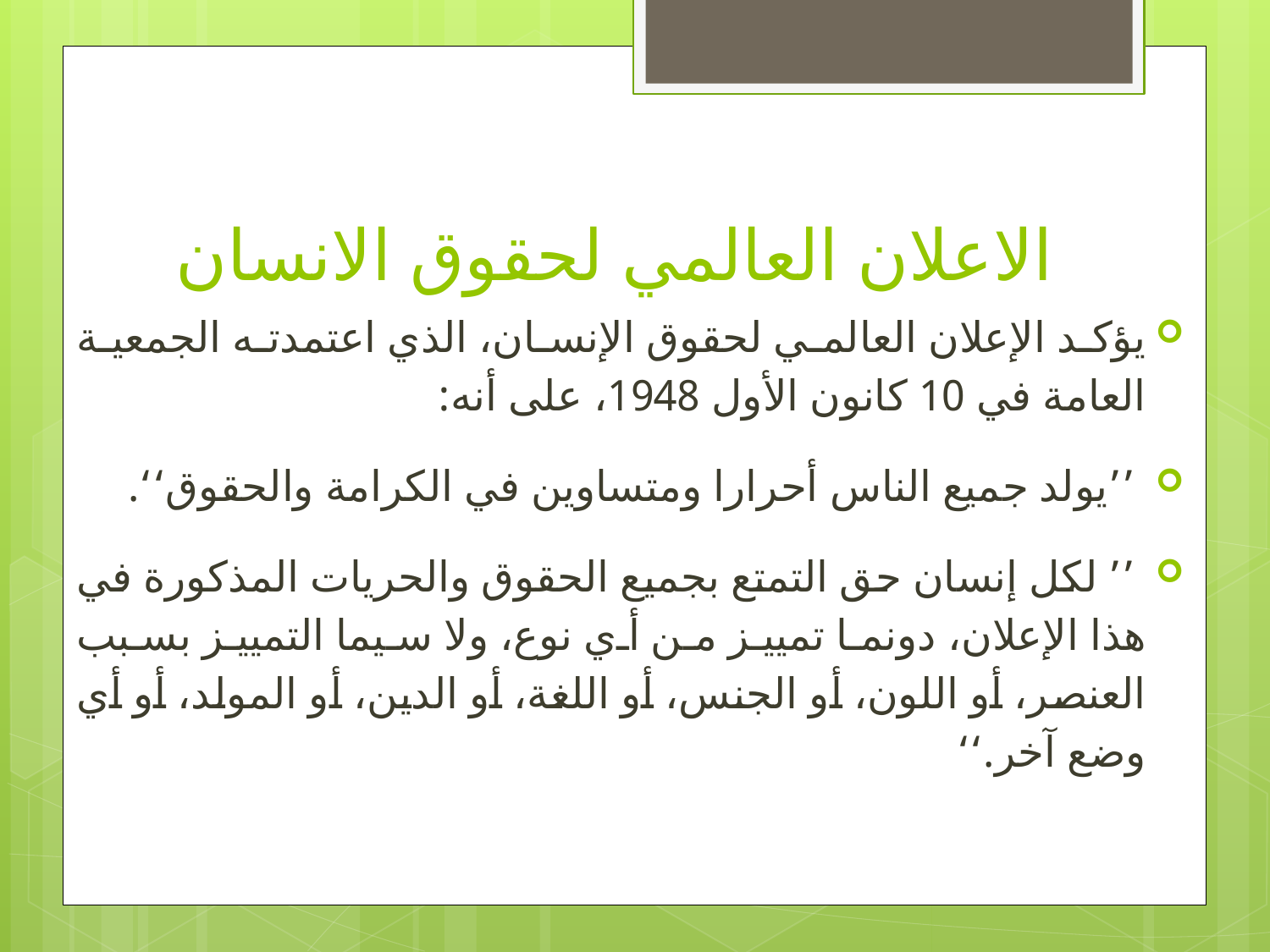

# الاعلان العالمي لحقوق الانسان
يؤكد الإعلان العالمي لحقوق الإنسان، الذي اعتمدته الجمعية العامة في 10 كانون الأول 1948، على أنه:
 ’’يولد جميع الناس أحرارا ومتساوين في الكرامة والحقوق‘‘.
 ’’ لكل إنسان حق التمتع بجميع الحقوق والحريات المذكورة في هذا الإعلان، دونما تمييز من أي نوع، ولا سيما التمييز بسبب العنصر، أو اللون، أو الجنس، أو اللغة، أو الدين، أو المولد، أو أي وضع آخر.‘‘